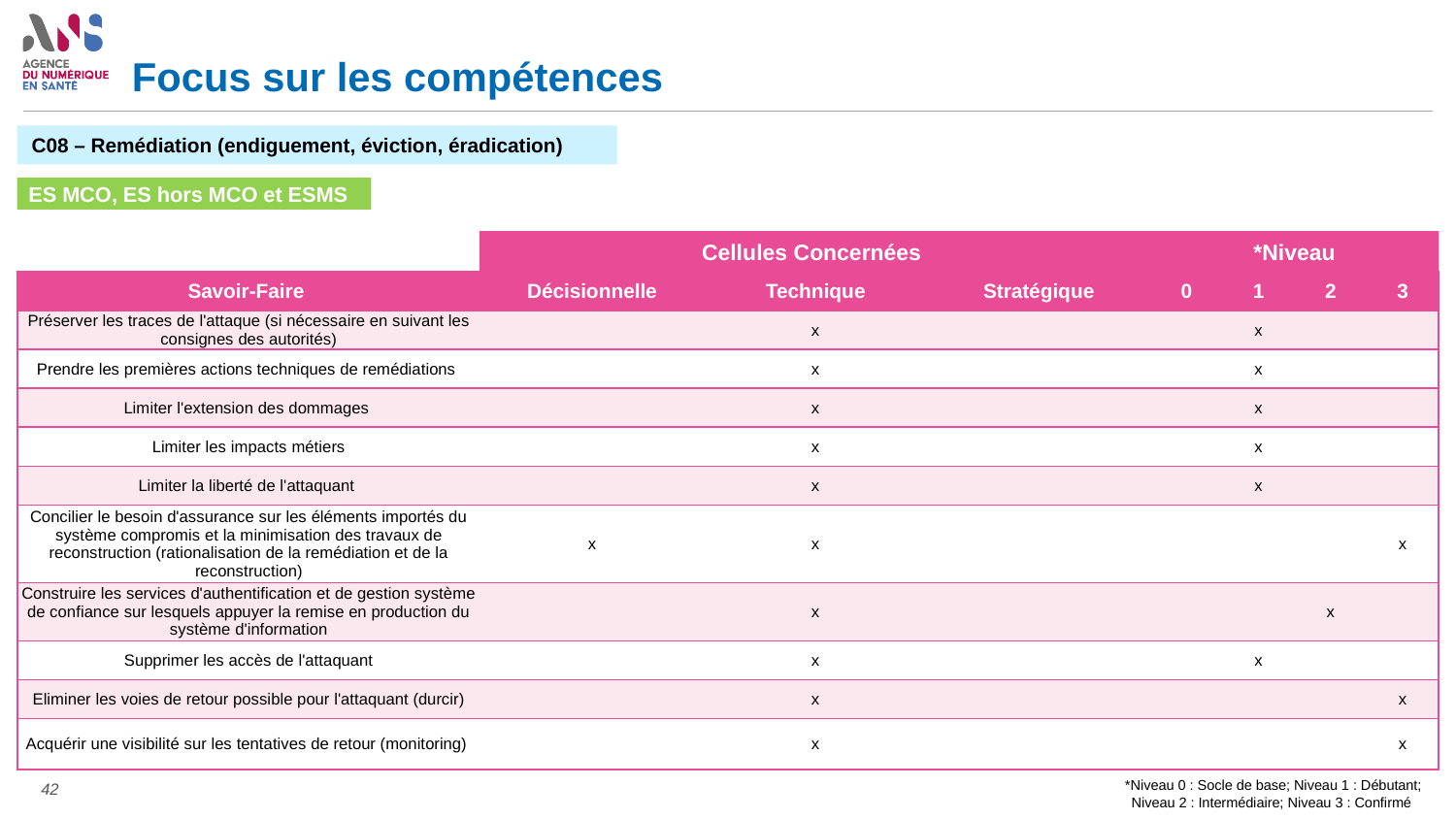

# Focus sur les compétences
C08 – Remédiation (endiguement, éviction, éradication)
ES MCO, ES hors MCO et ESMS
Cellules Concernées
*Niveau
| Savoir-Faire | Décisionnelle | Technique | Stratégique | 0 | 1 | 2 | 3 |
| --- | --- | --- | --- | --- | --- | --- | --- |
| Préserver les traces de l'attaque (si nécessaire en suivant les consignes des autorités) |  | x |  |  | x |  |  |
| Prendre les premières actions techniques de remédiations |  | x |  |  | x |  |  |
| Limiter l'extension des dommages |  | x |  |  | x |  |  |
| Limiter les impacts métiers |  | x |  |  | x |  |  |
| Limiter la liberté de l'attaquant |  | x |  |  | x |  |  |
| Concilier le besoin d'assurance sur les éléments importés du système compromis et la minimisation des travaux de reconstruction (rationalisation de la remédiation et de la reconstruction) | x | x |  |  |  |  | x |
| Construire les services d'authentification et de gestion système de confiance sur lesquels appuyer la remise en production du système d'information |  | x |  |  |  | x |  |
| Supprimer les accès de l'attaquant |  | x |  |  | x |  |  |
| Eliminer les voies de retour possible pour l'attaquant (durcir) |  | x |  |  |  |  | x |
| Acquérir une visibilité sur les tentatives de retour (monitoring) |  | x |  |  |  |  | x |
*Niveau 0 : Socle de base; Niveau 1 : Débutant; Niveau 2 : Intermédiaire; Niveau 3 : Confirmé
42